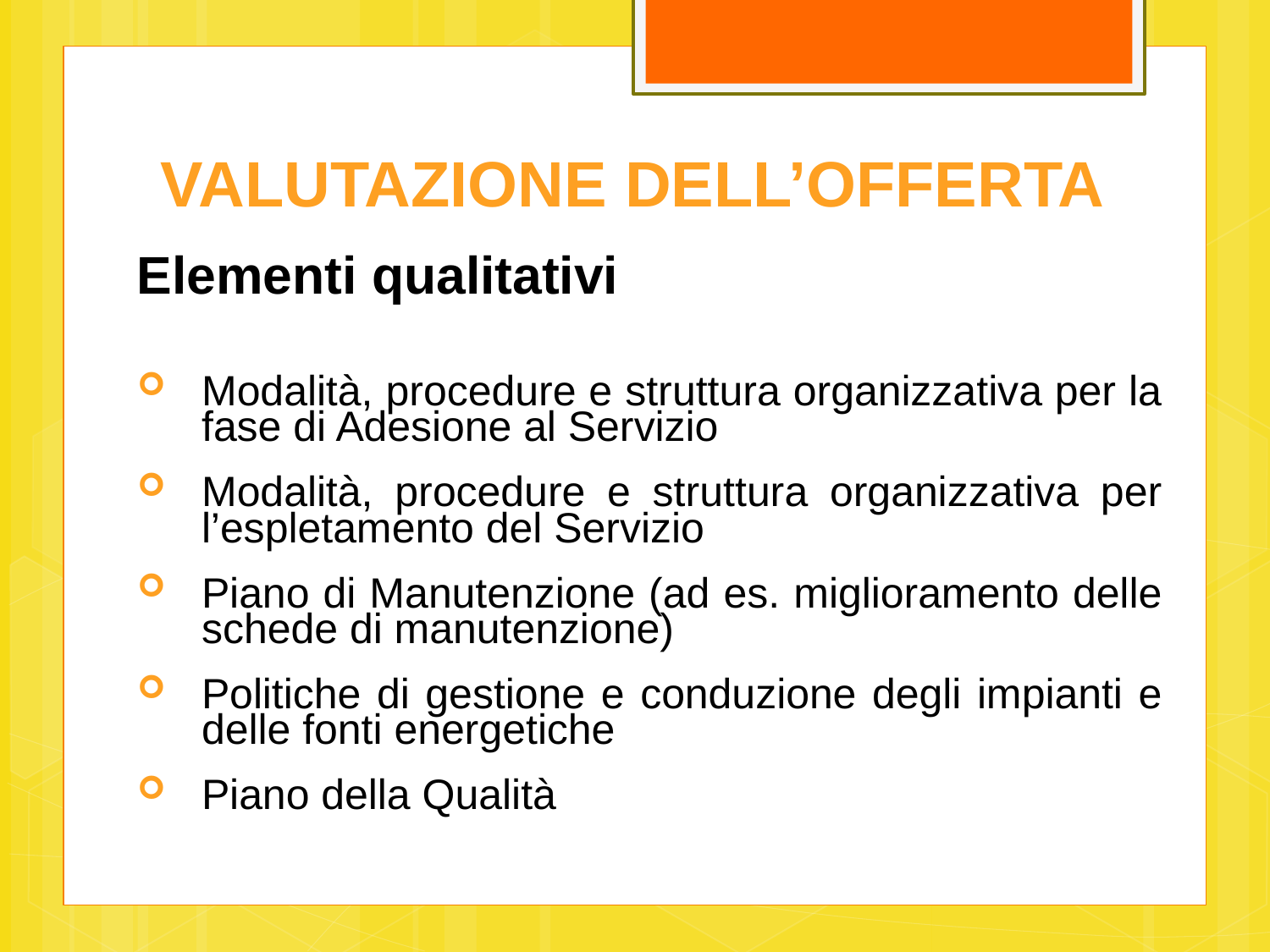

VALUTAZIONE DELL’OFFERTA
Elementi qualitativi

Modalità, procedure e struttura organizzativa per la fase di Adesione al Servizio
Modalità, procedure e struttura organizzativa per l’espletamento del Servizio
Piano di Manutenzione (ad es. miglioramento delle schede di manutenzione)
Politiche di gestione e conduzione degli impianti e delle fonti energetiche
Piano della Qualità